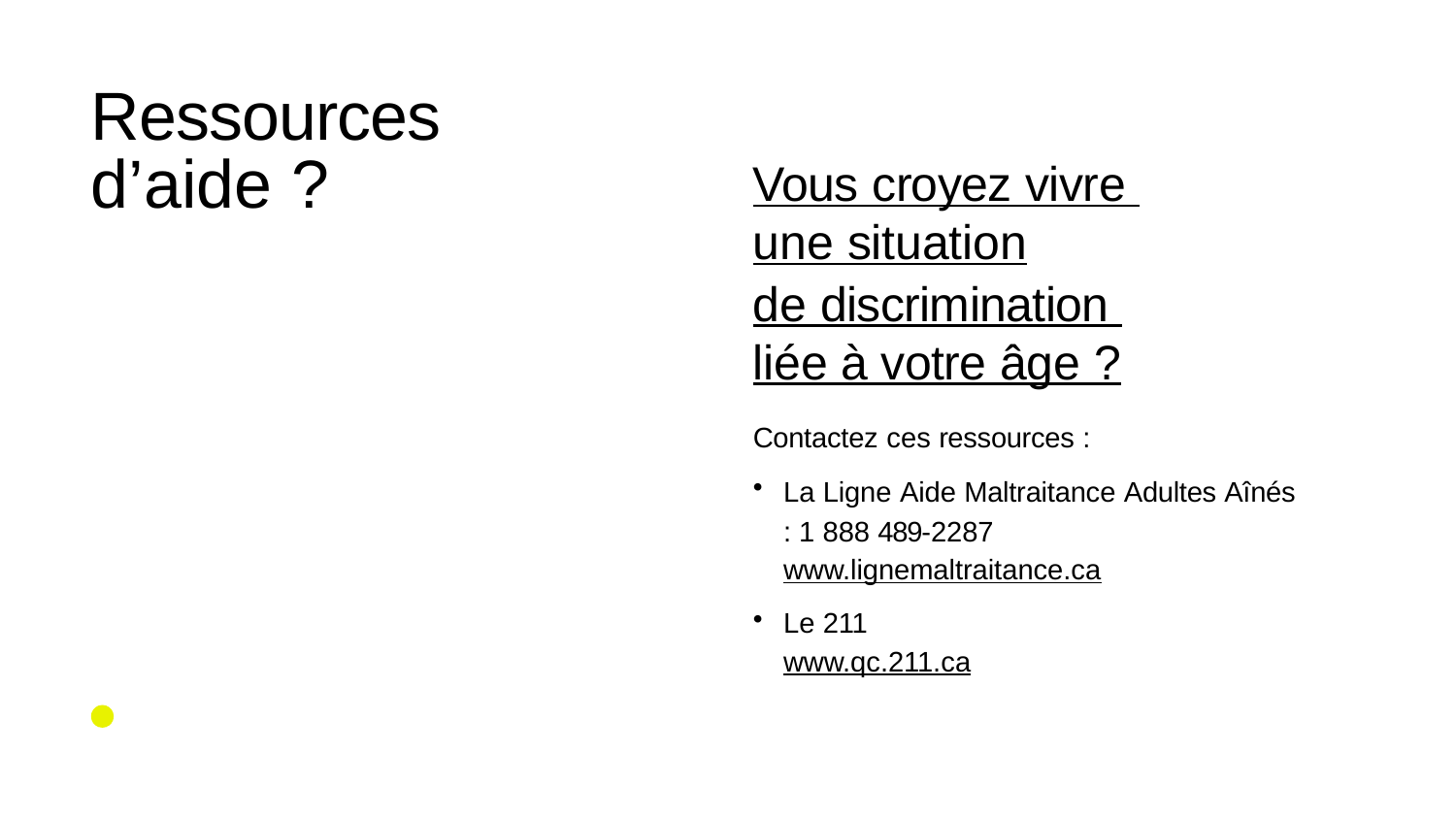

Ressources
d’aide ?
Vous croyez vivre
une situation
de discrimination
liée à votre âge ?
Contactez ces ressources :
La Ligne Aide Maltraitance Adultes Aînés : 1 888 489-2287
www.lignemaltraitance.ca
Le 211
www.qc.211.ca